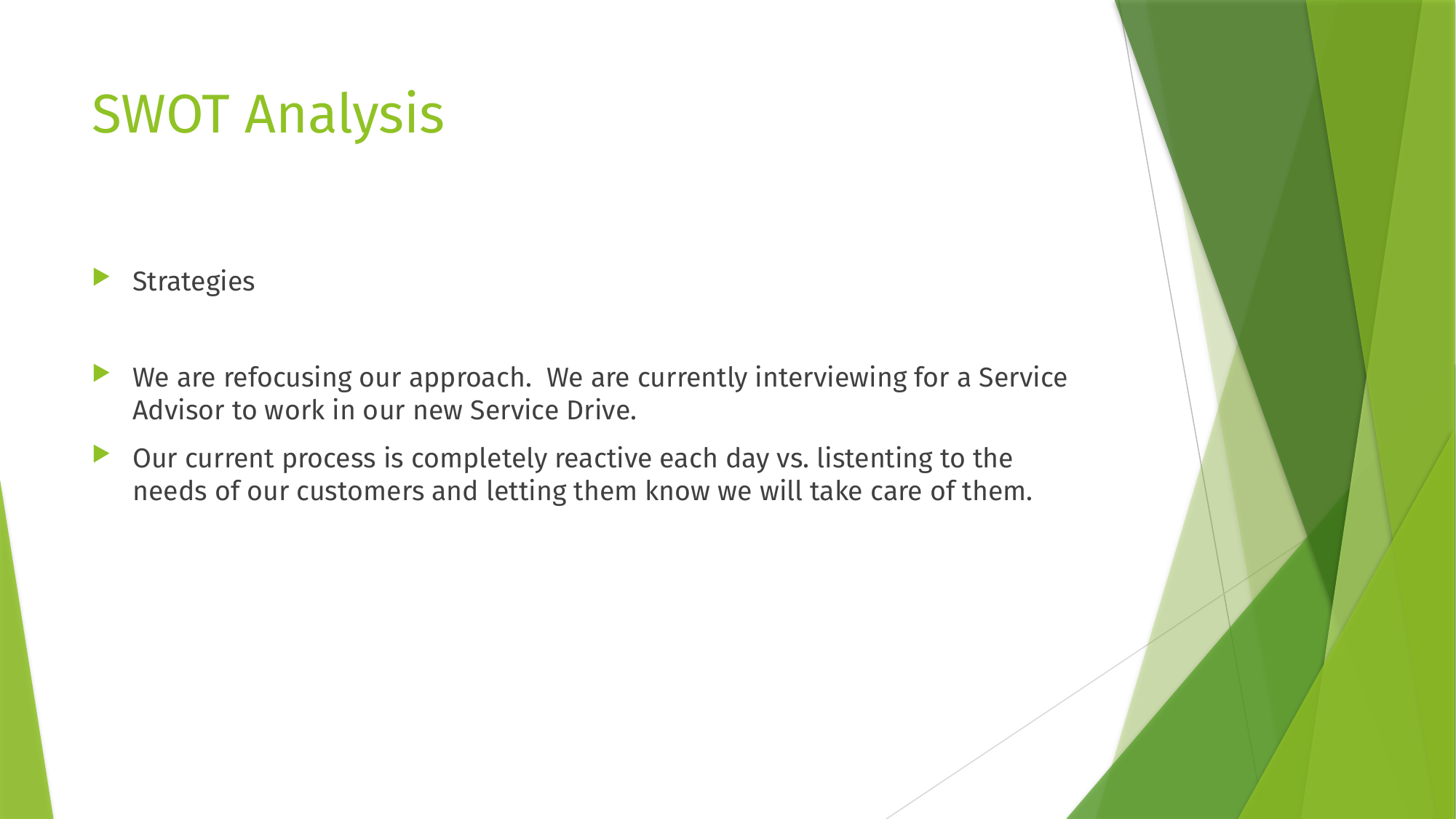

# SWOT Analysis
Strategies

We are refocusing our approach.  We are currently interviewing for a Service Advisor to work in our new Service Drive.
Our current process is completely reactive each day vs. listenting to the needs of our customers and letting them know we will take care of them.